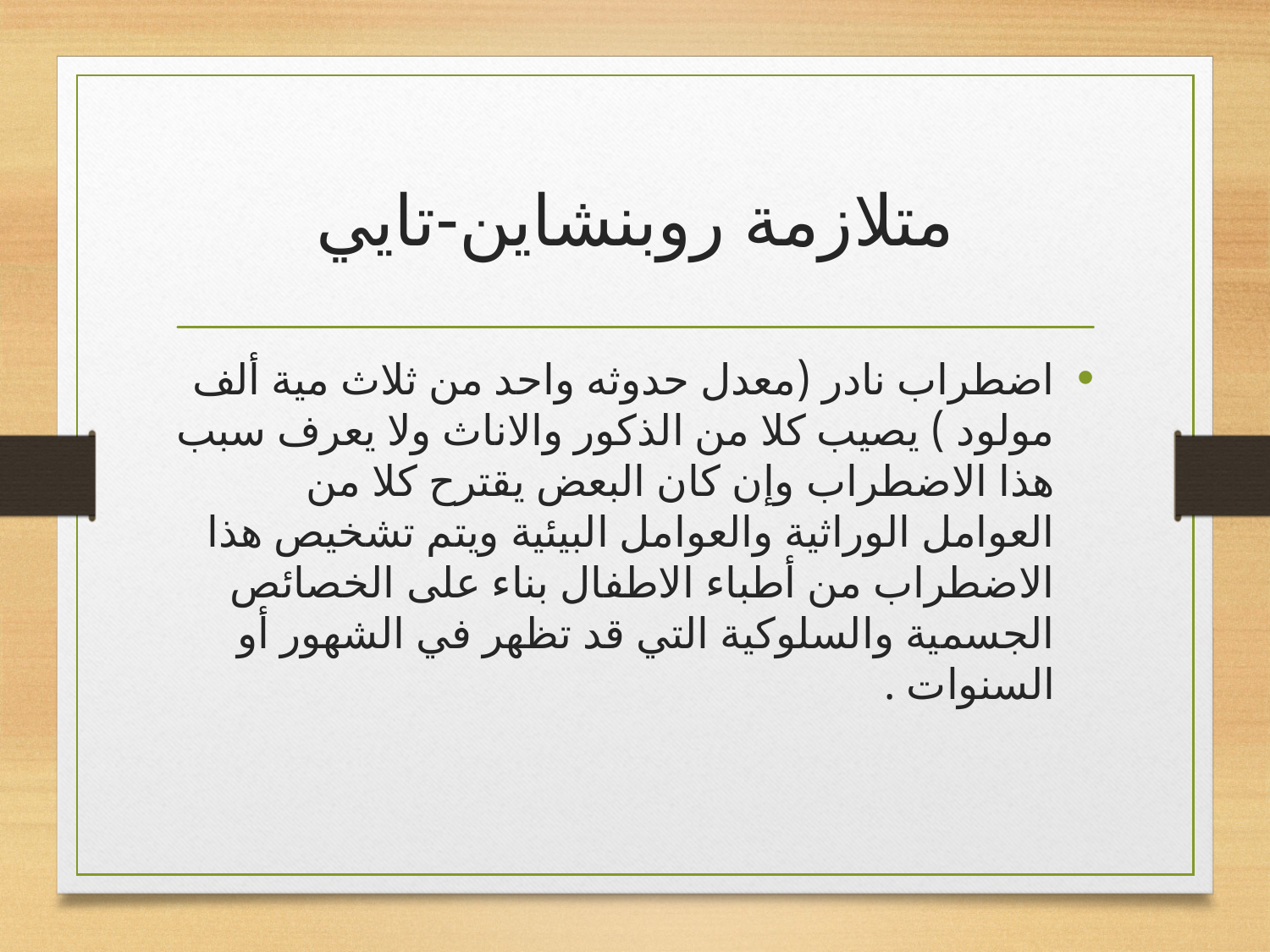

# متلازمة روبنشاين-تايي
اضطراب نادر (معدل حدوثه واحد من ثلاث مية ألف مولود ) يصيب كلا من الذكور والاناث ولا يعرف سبب هذا الاضطراب وإن كان البعض يقترح كلا من العوامل الوراثية والعوامل البيئية ويتم تشخيص هذا الاضطراب من أطباء الاطفال بناء على الخصائص الجسمية والسلوكية التي قد تظهر في الشهور أو السنوات .